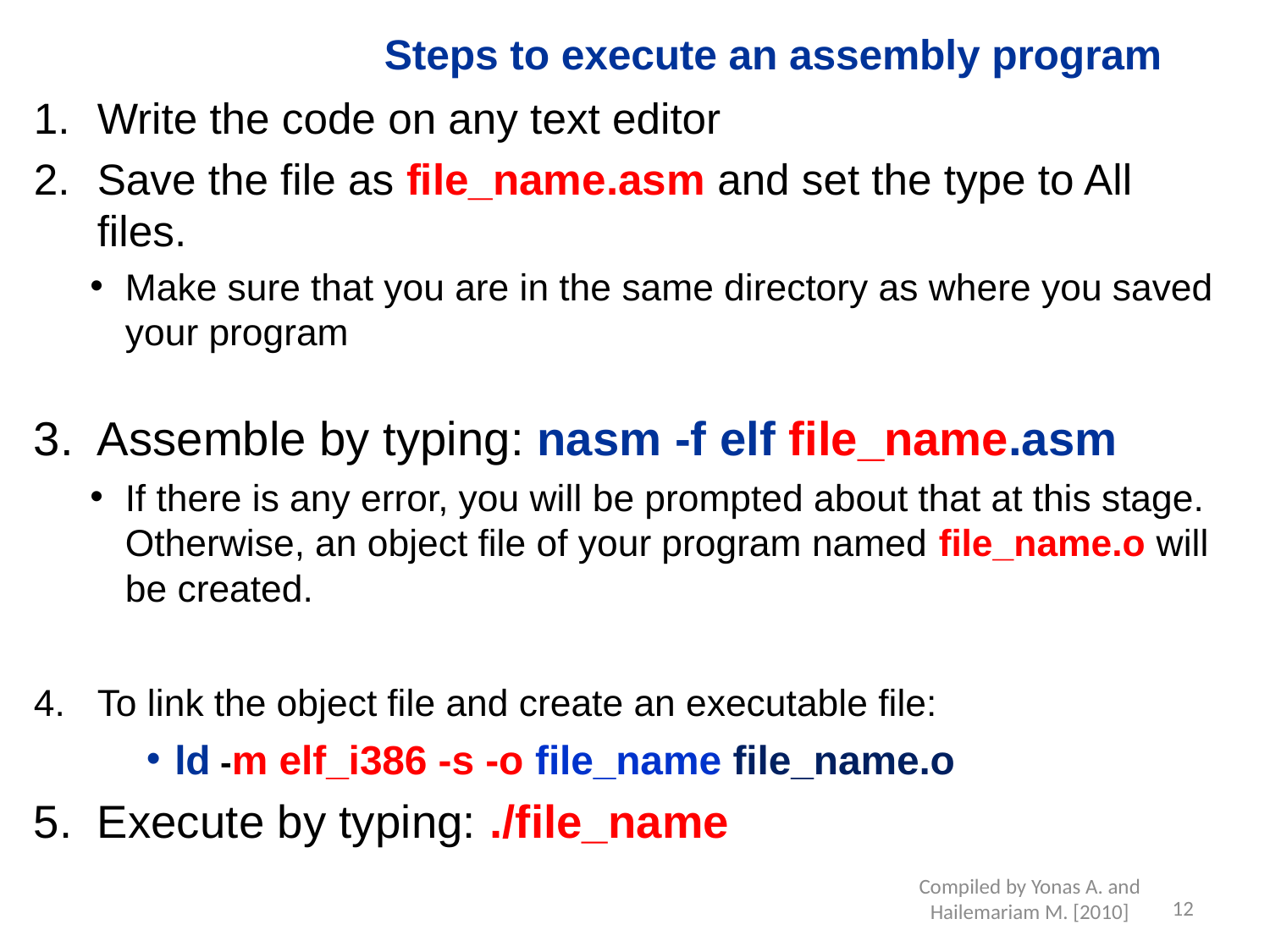

# Steps to execute an assembly program
Write the code on any text editor
Save the file as file_name.asm and set the type to All files.
Make sure that you are in the same directory as where you saved your program
Assemble by typing: nasm -f elf file_name.asm
If there is any error, you will be prompted about that at this stage. Otherwise, an object file of your program named file_name.o will be created.
To link the object file and create an executable file:
ld -m elf_i386 -s -o file_name file_name.o
Execute by typing: ./file_name
12
Compiled by Yonas A. and Hailemariam M. [2010]